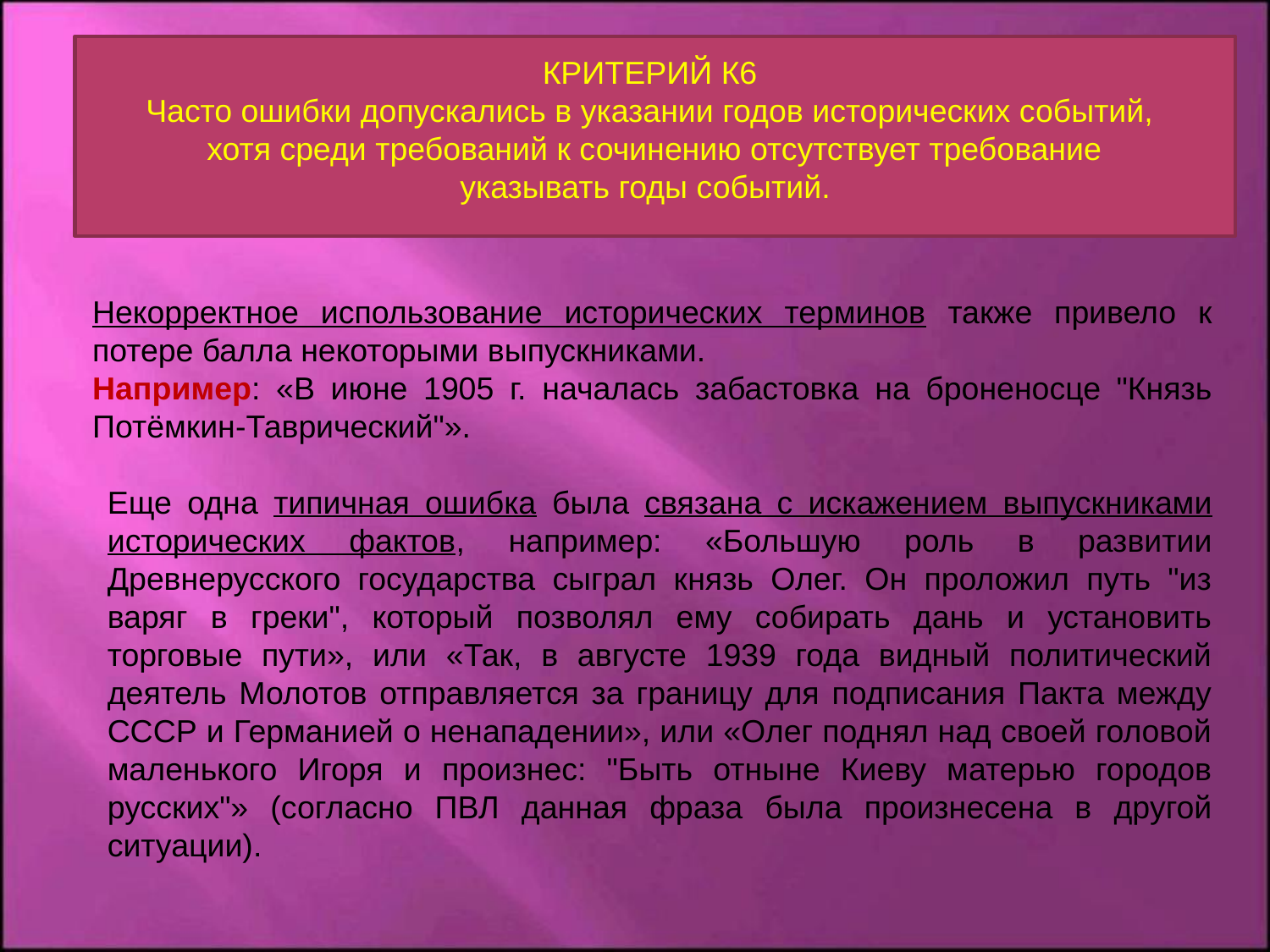

КРИТЕРИЙ К6
Часто ошибки допускались в указании годов исторических событий,
 хотя среди требований к сочинению отсутствует требование указывать годы событий.

Некорректное использование исторических терминов также привело к потере балла некоторыми выпускниками.
Например: «В июне 1905 г. началась забастовка на броненосце "Князь Потёмкин-Таврический"».
Еще одна типичная ошибка была связана с искажением выпускниками исторических фактов, например: «Большую роль в развитии Древнерусского государства сыграл князь Олег. Он проложил путь "из варяг в греки", который позволял ему собирать дань и установить торговые пути», или «Так, в августе 1939 года видный политический деятель Молотов отправляется за границу для подписания Пакта между СССР и Германией о ненападении», или «Олег поднял над своей головой маленького Игоря и произнес: "Быть отныне Киеву матерью городов русских"» (согласно ПВЛ данная фраза была произнесена в другой ситуации).